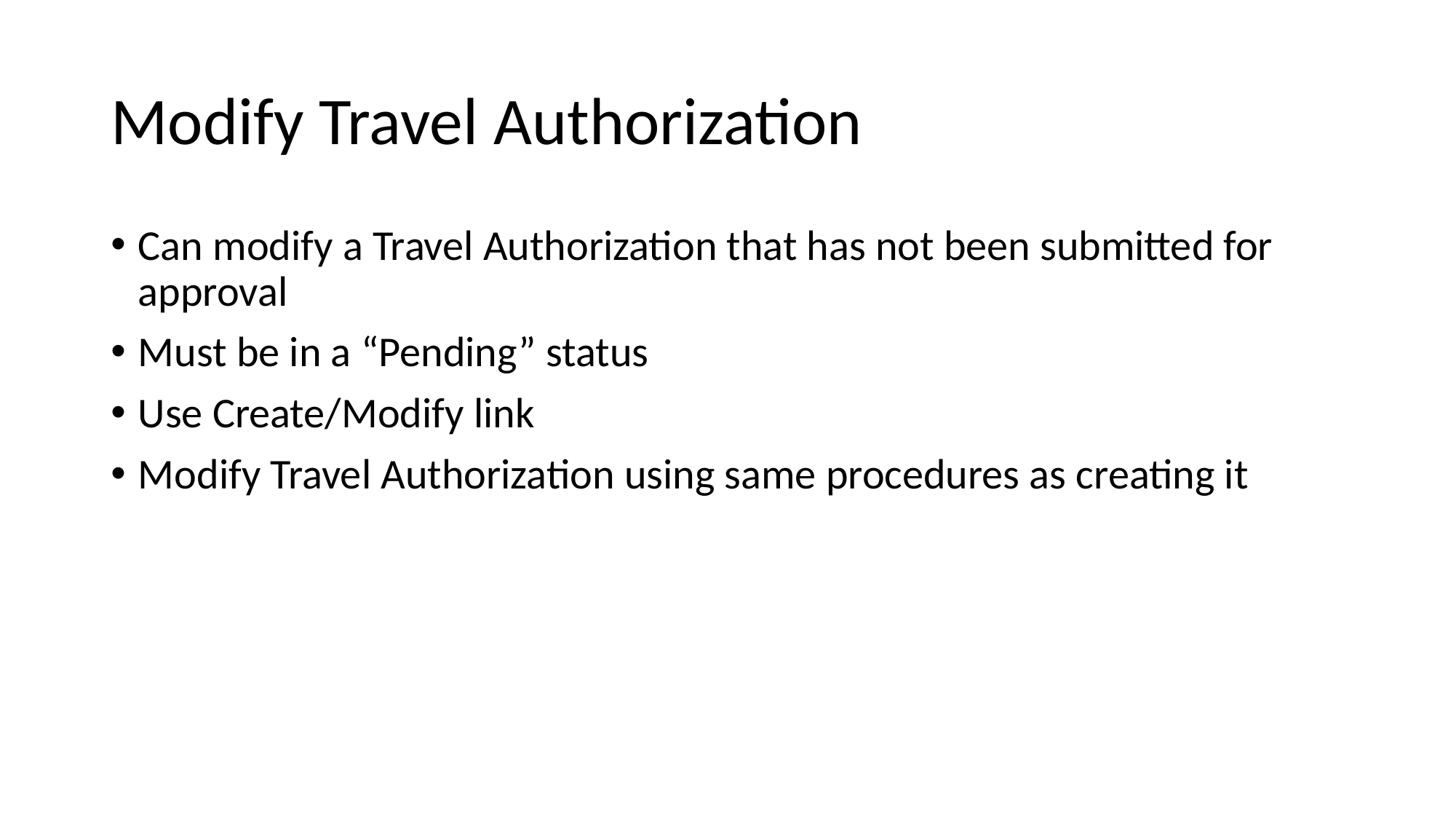

# Modify Travel Authorization
Can modify a Travel Authorization that has not been submitted for approval
Must be in a “Pending” status
Use Create/Modify link
Modify Travel Authorization using same procedures as creating it